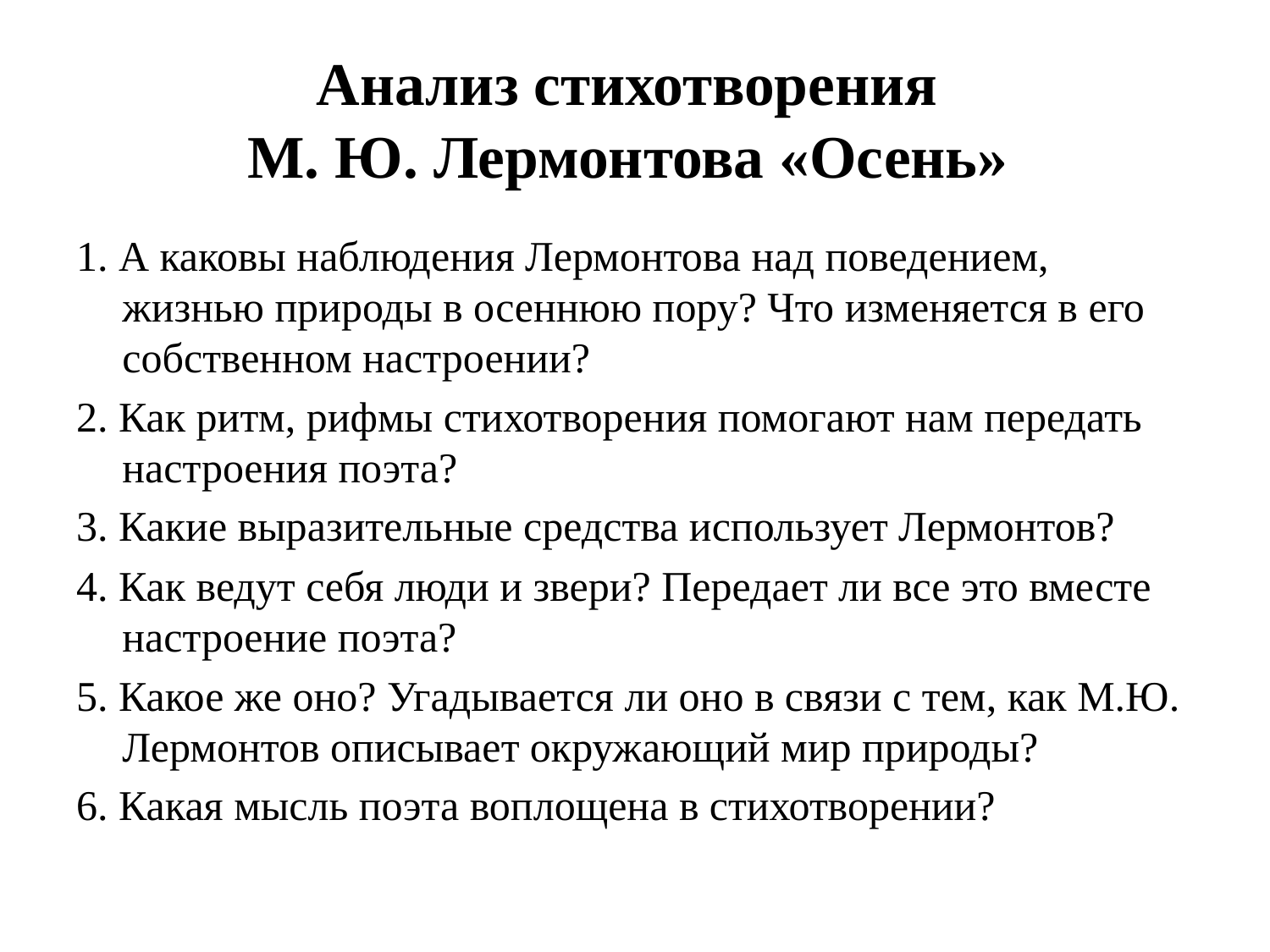

# Анализ стихотворения  М. Ю. Лермонтова «Осень»
1. А каковы наблюдения Лермонтова над поведением, жизнью природы в осеннюю пору? Что изменяется в его собственном настроении?
2. Как ритм, рифмы стихотворения помогают нам передать настроения поэта?
3. Какие выразительные средства использует Лермонтов?
4. Как ведут себя люди и звери? Передает ли все это вместе настроение поэта?
5. Какое же оно? Угадывается ли оно в связи с тем, как М.Ю. Лермонтов описывает окружающий мир природы?
6. Какая мысль поэта воплощена в стихотворении?